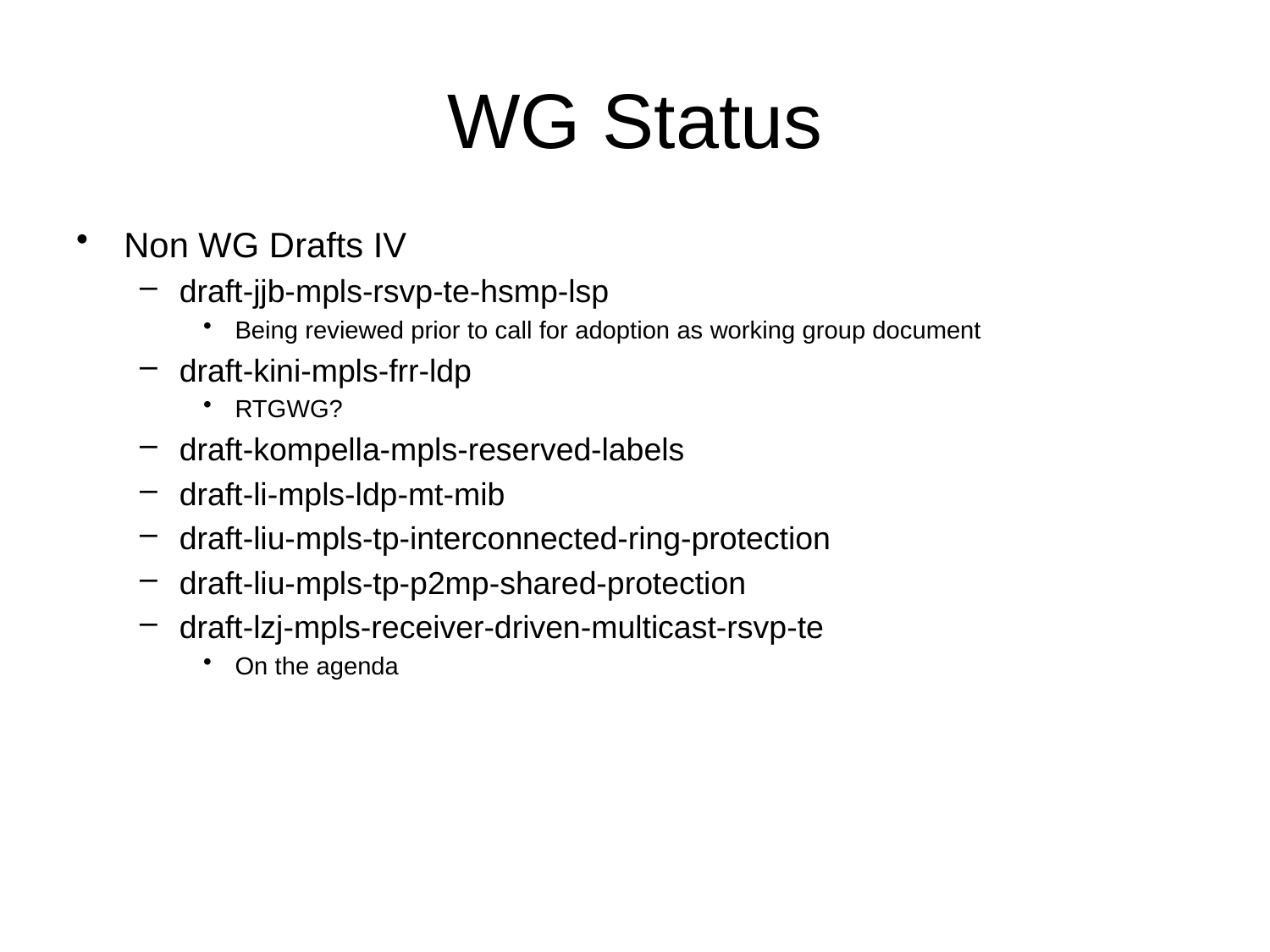

WG Status
Non WG Drafts IV
draft-jjb-mpls-rsvp-te-hsmp-lsp
Being reviewed prior to call for adoption as working group document
draft-kini-mpls-frr-ldp
RTGWG?
draft-kompella-mpls-reserved-labels
draft-li-mpls-ldp-mt-mib
draft-liu-mpls-tp-interconnected-ring-protection
draft-liu-mpls-tp-p2mp-shared-protection
draft-lzj-mpls-receiver-driven-multicast-rsvp-te
On the agenda